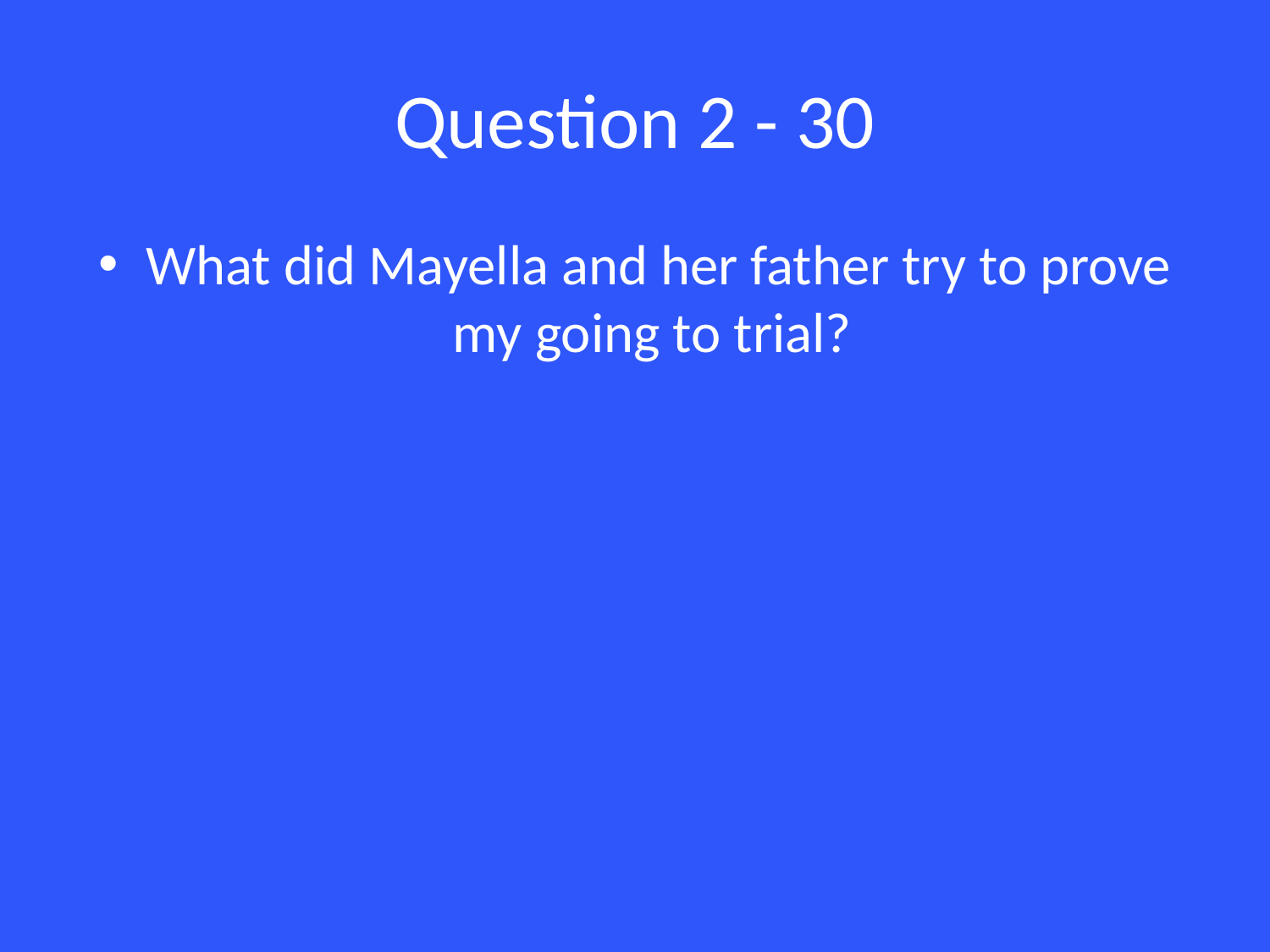

# Question 2 - 30
What did Mayella and her father try to prove my going to trial?